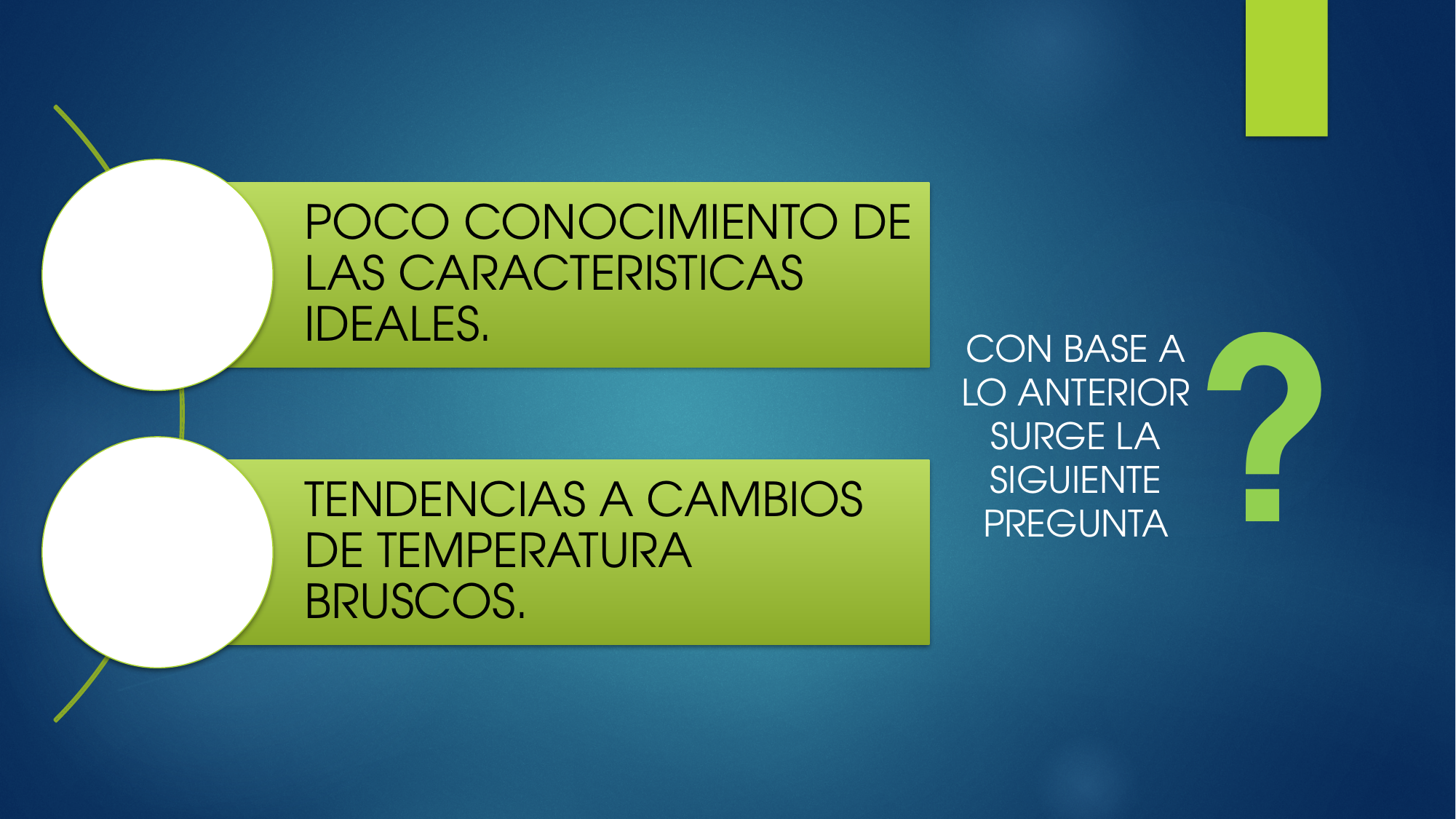

POCO CONOCIMIENTO DE LAS CARACTERISTICAS IDEALES.
TENDENCIAS A CAMBIOS DE TEMPERATURA BRUSCOS.
?
CON BASE A LO ANTERIOR SURGE LA SIGUIENTE PREGUNTA